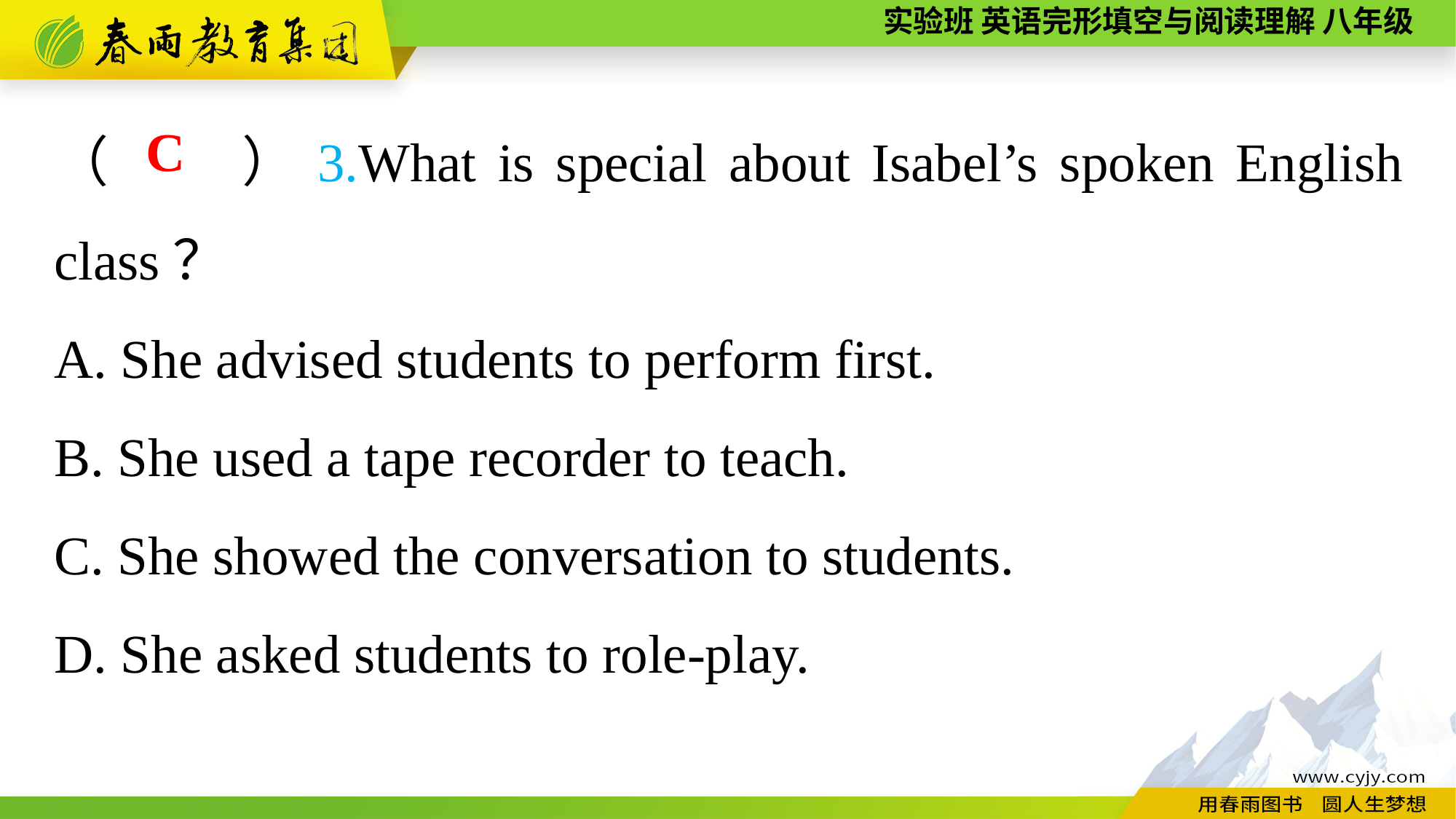

（　　）3.What is special about Isabel’s spoken English class？
A. She advised students to perform first.
B. She used a tape recorder to teach.
C. She showed the conversation to students.
D. She asked students to role-play.
C